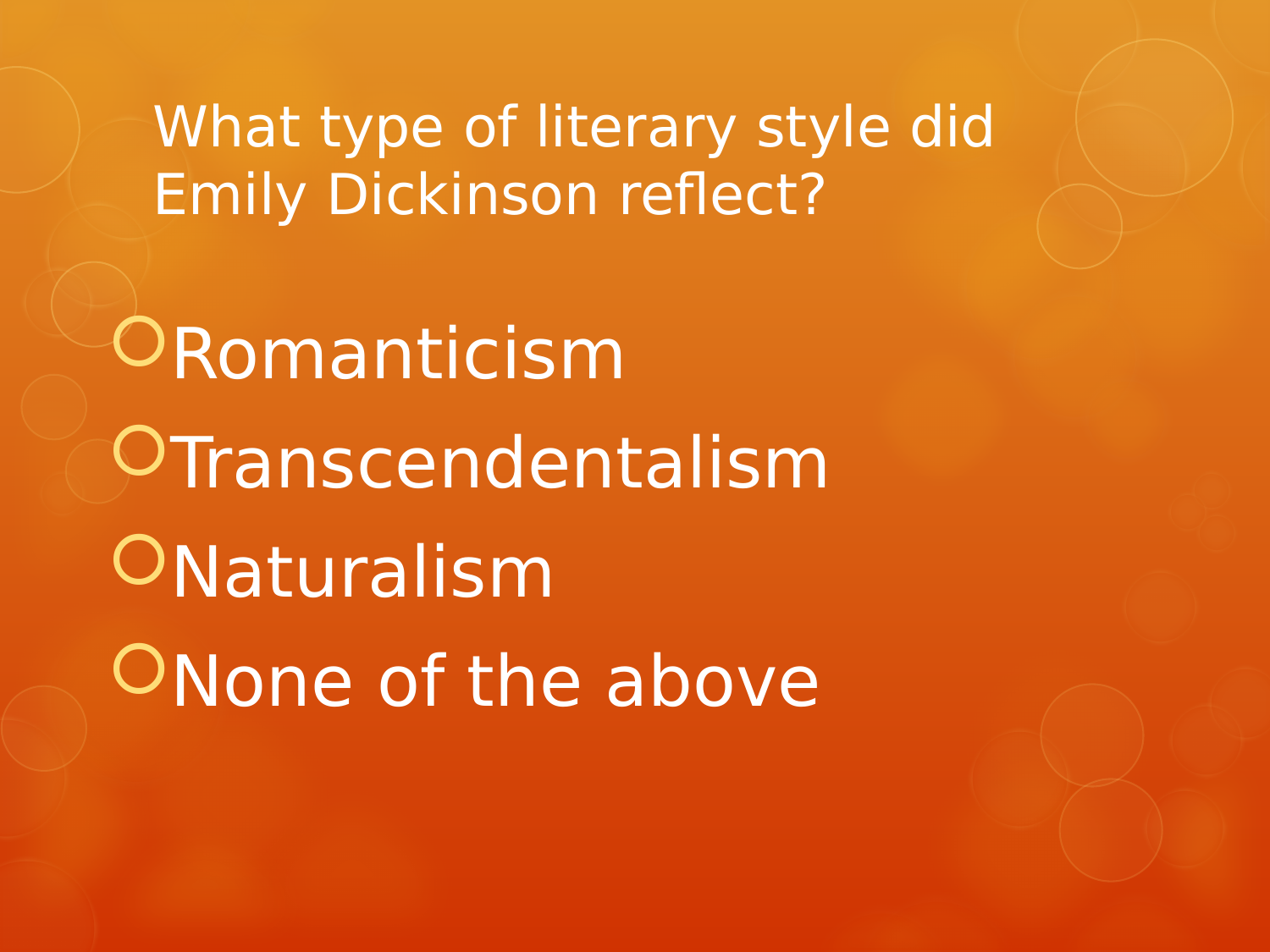

# What type of literary style did Emily Dickinson reflect?
Romanticism
Transcendentalism
Naturalism
None of the above